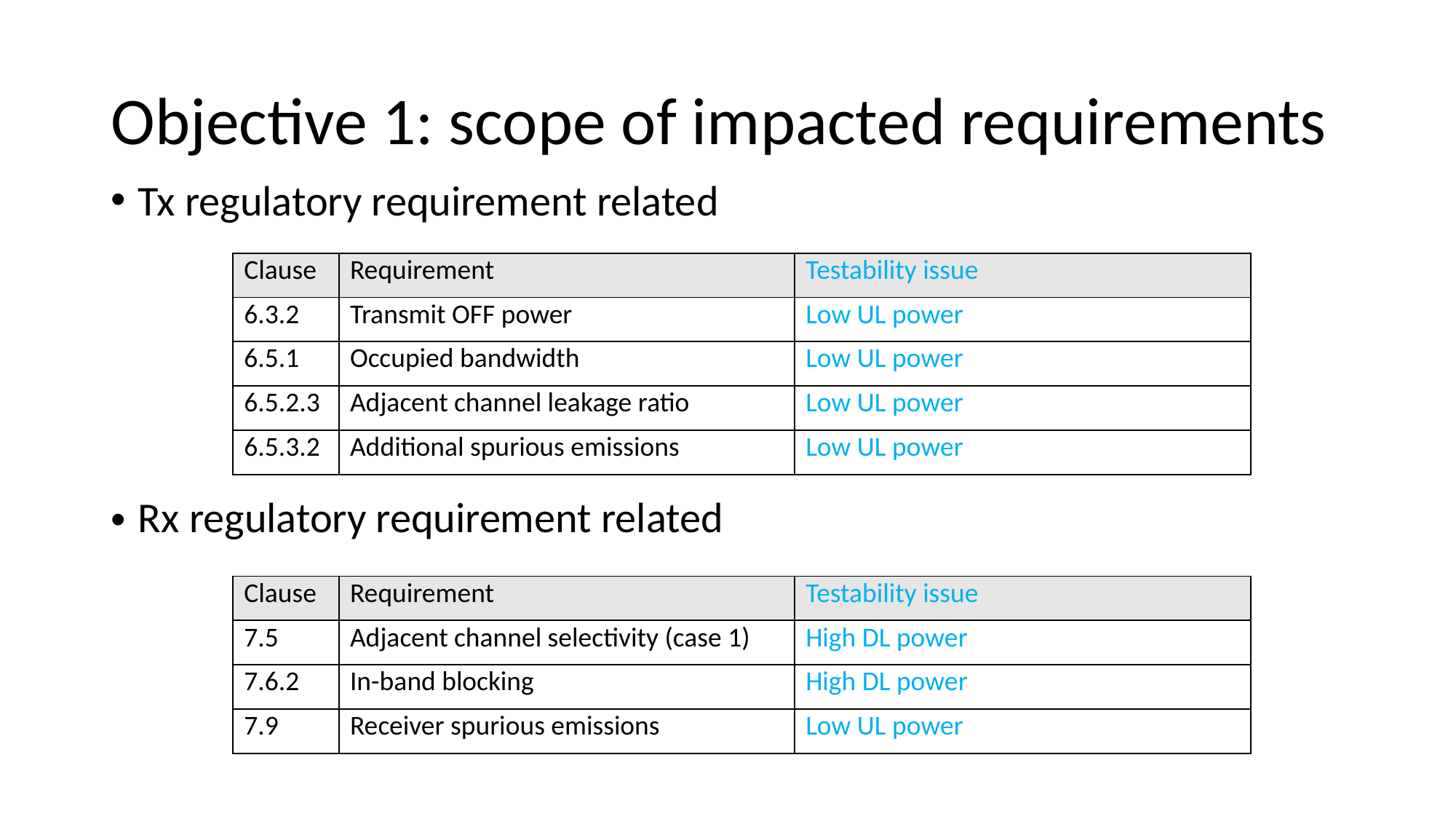

# Objective 1: scope of impacted requirements
Tx regulatory requirement related
| Clause | Requirement | Testability issue |
| --- | --- | --- |
| 6.3.2 | Transmit OFF power | Low UL power |
| 6.5.1 | Occupied bandwidth | Low UL power |
| 6.5.2.3 | Adjacent channel leakage ratio | Low UL power |
| 6.5.3.2 | Additional spurious emissions | Low UL power |
Rx regulatory requirement related
| Clause | Requirement | Testability issue |
| --- | --- | --- |
| 7.5 | Adjacent channel selectivity (case 1) | High DL power |
| 7.6.2 | In-band blocking | High DL power |
| 7.9 | Receiver spurious emissions | Low UL power |